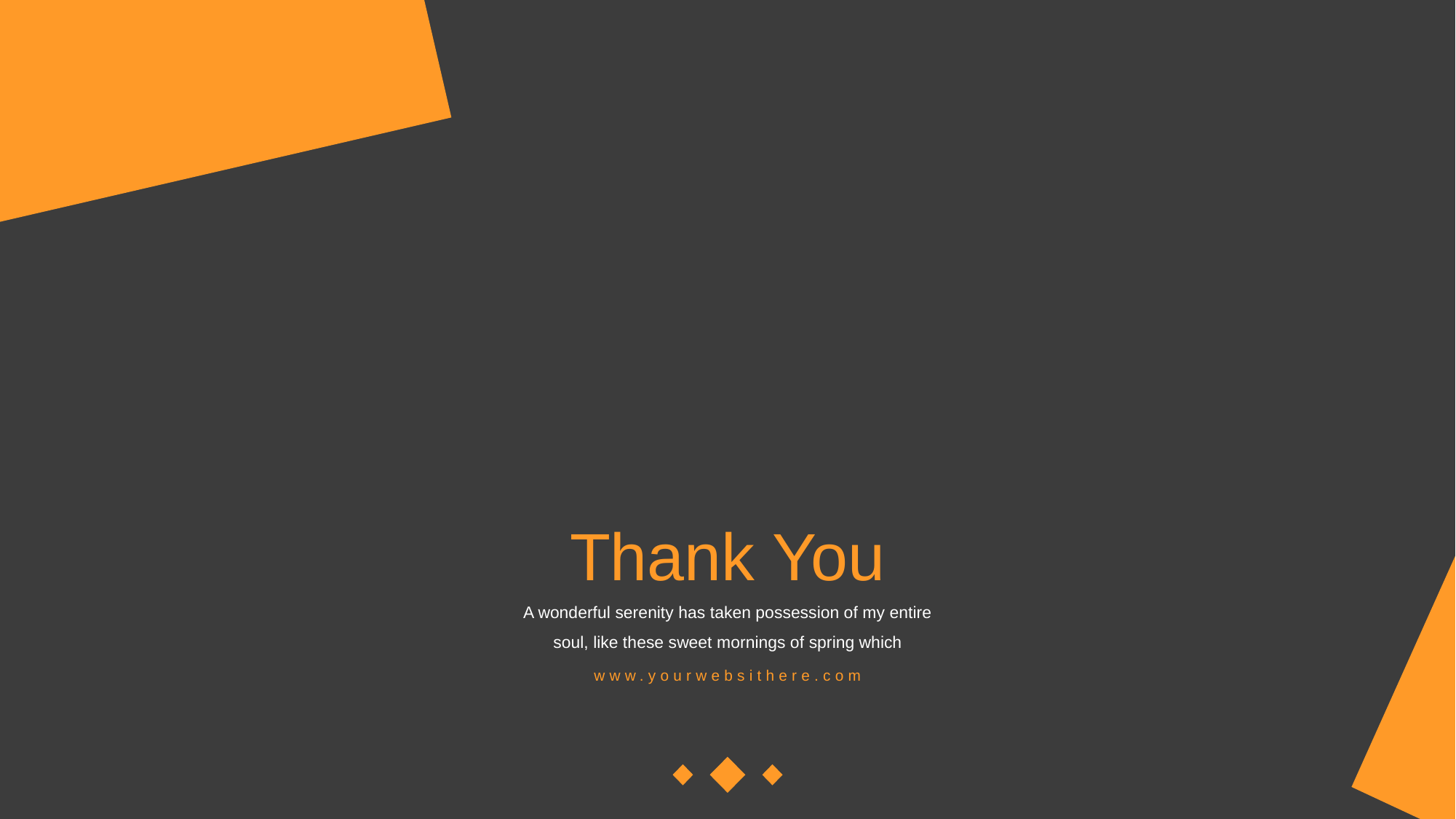

# Thank You

A wonderful serenity has taken possession of my entire soul, like these sweet mornings of spring which
www.yourwebsithere.com